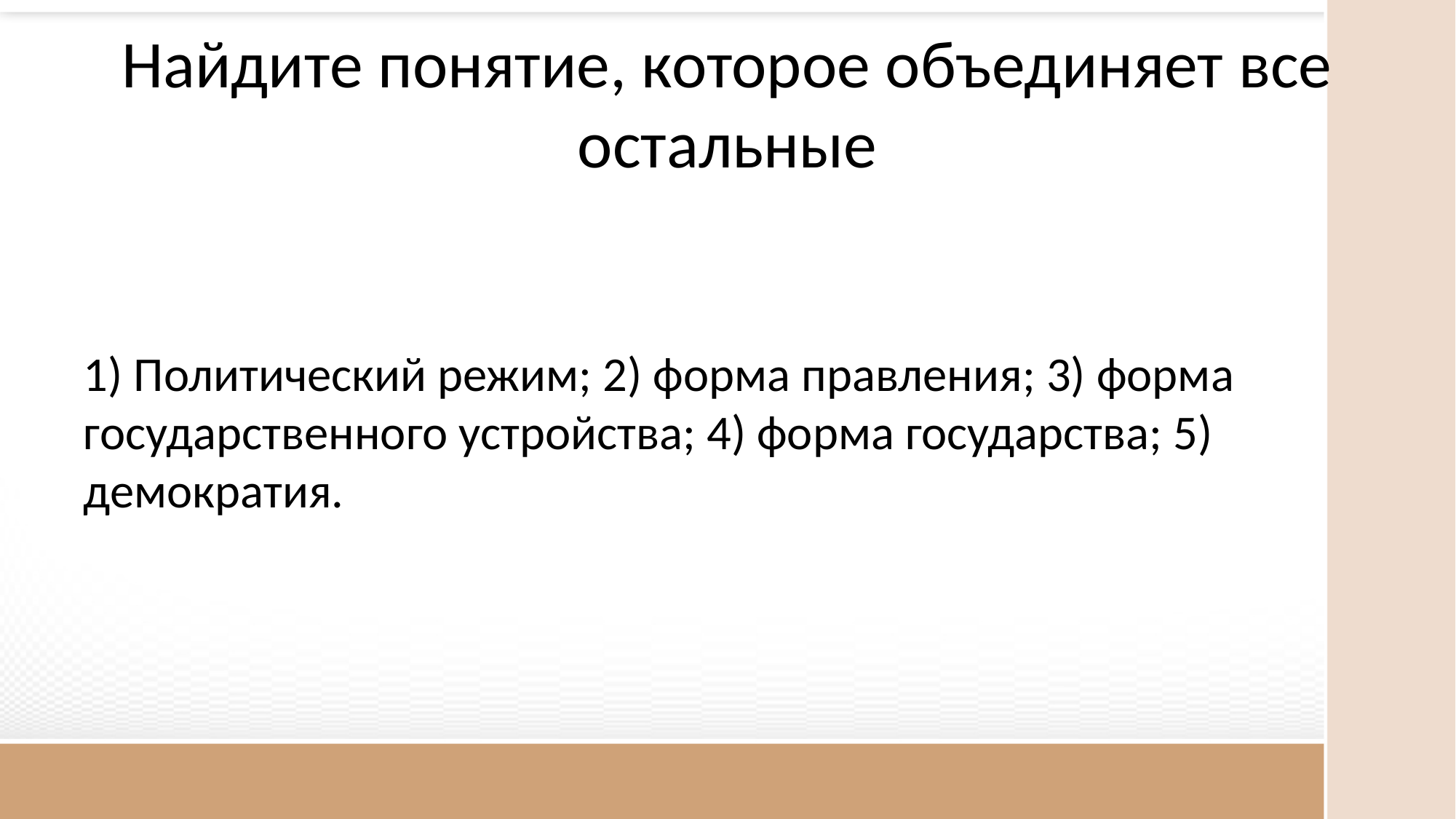

# Найдите понятие, которое объединяет все остальные
1) Политический режим; 2) форма правления; 3) форма государственного устройства; 4) форма государства; 5) демократия.